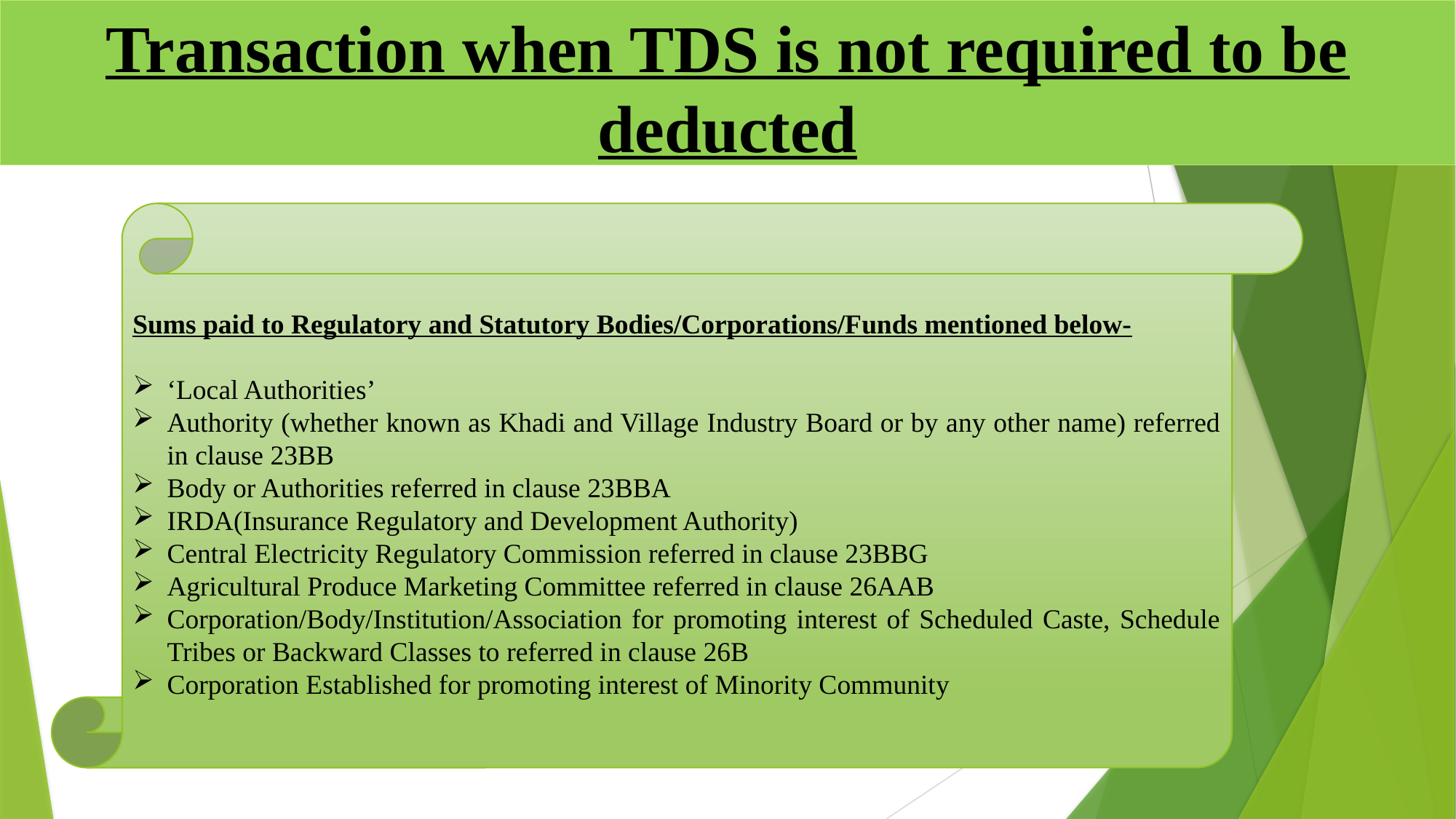

# Transaction when TDS is not required to be deducted
Sums paid to Regulatory and Statutory Bodies/Corporations/Funds mentioned below-

‘Local Authorities’
Authority (whether known as Khadi and Village Industry Board or by any other name) referred in clause 23BB
Body or Authorities referred in clause 23BBA
IRDA(Insurance Regulatory and Development Authority)
Central Electricity Regulatory Commission referred in clause 23BBG
Agricultural Produce Marketing Committee referred in clause 26AAB
Corporation/Body/Institution/Association for promoting interest of Scheduled Caste, Schedule Tribes or Backward Classes to referred in clause 26B
Corporation Established for promoting interest of Minority Community